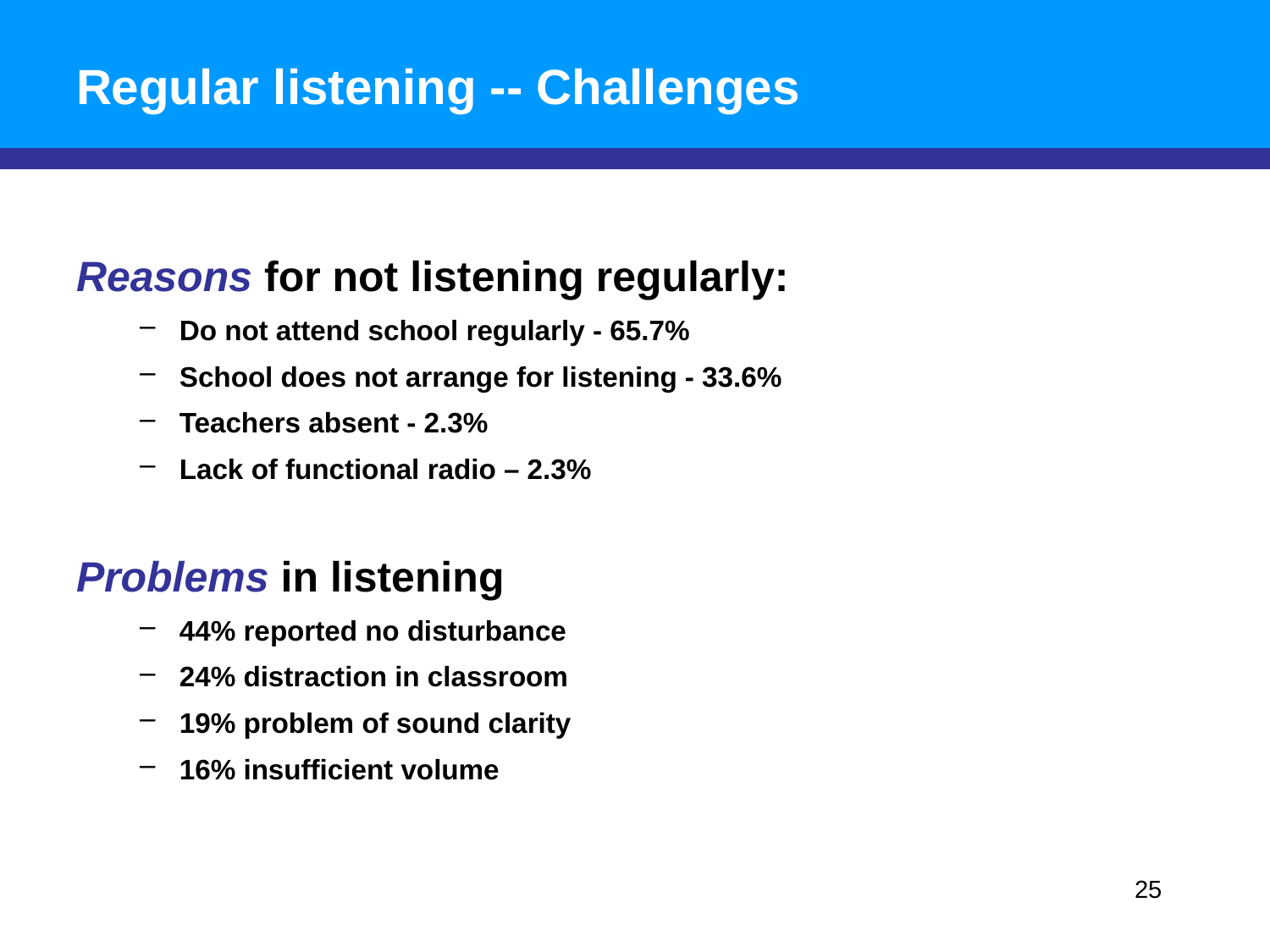

# Regular listening -- Challenges
Reasons for not listening regularly:
Do not attend school regularly - 65.7%
School does not arrange for listening - 33.6%
Teachers absent - 2.3%
Lack of functional radio – 2.3%

Problems in listening
44% reported no disturbance
24% distraction in classroom
19% problem of sound clarity
16% insufficient volume

25